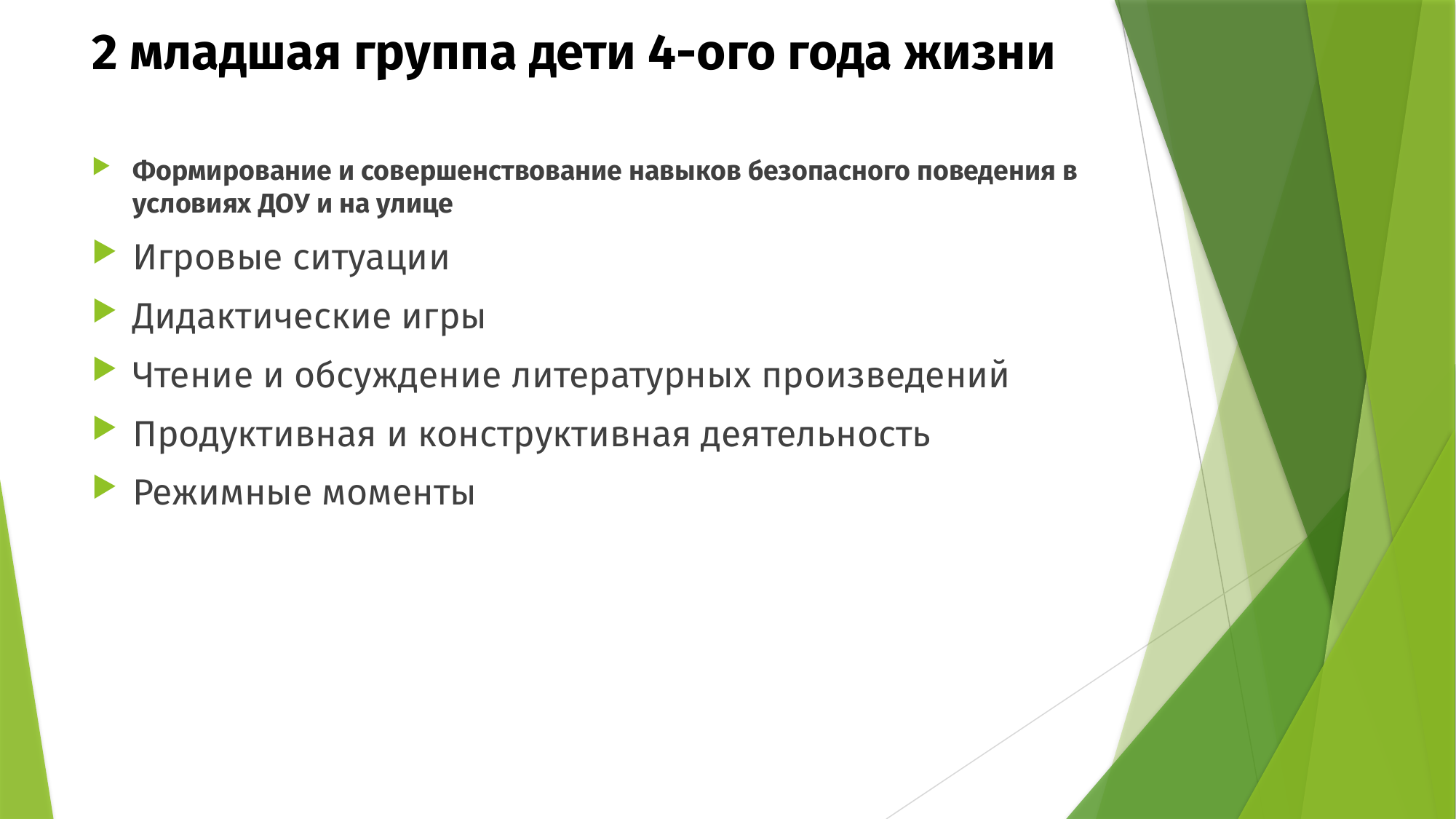

# 2 младшая группа дети 4-ого года жизни
Формирование и совершенствование навыков безопасного поведения в условиях ДОУ и на улице
Игровые ситуации
Дидактические игры
Чтение и обсуждение литературных произведений
Продуктивная и конструктивная деятельность
Режимные моменты